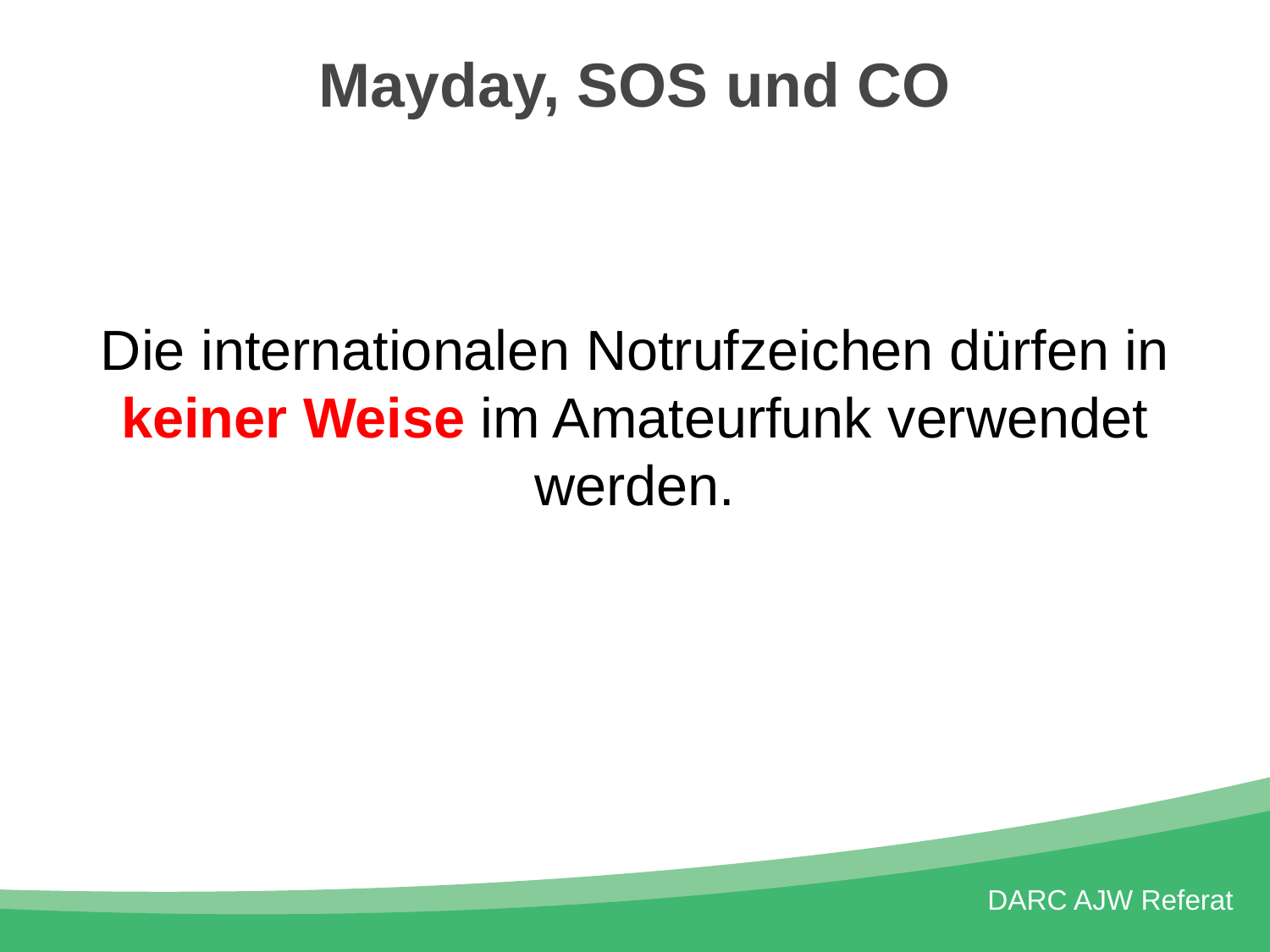

# Mayday, SOS und CO

Die internationalen Notrufzeichen dürfen in keiner Weise im Amateurfunk verwendet werden.